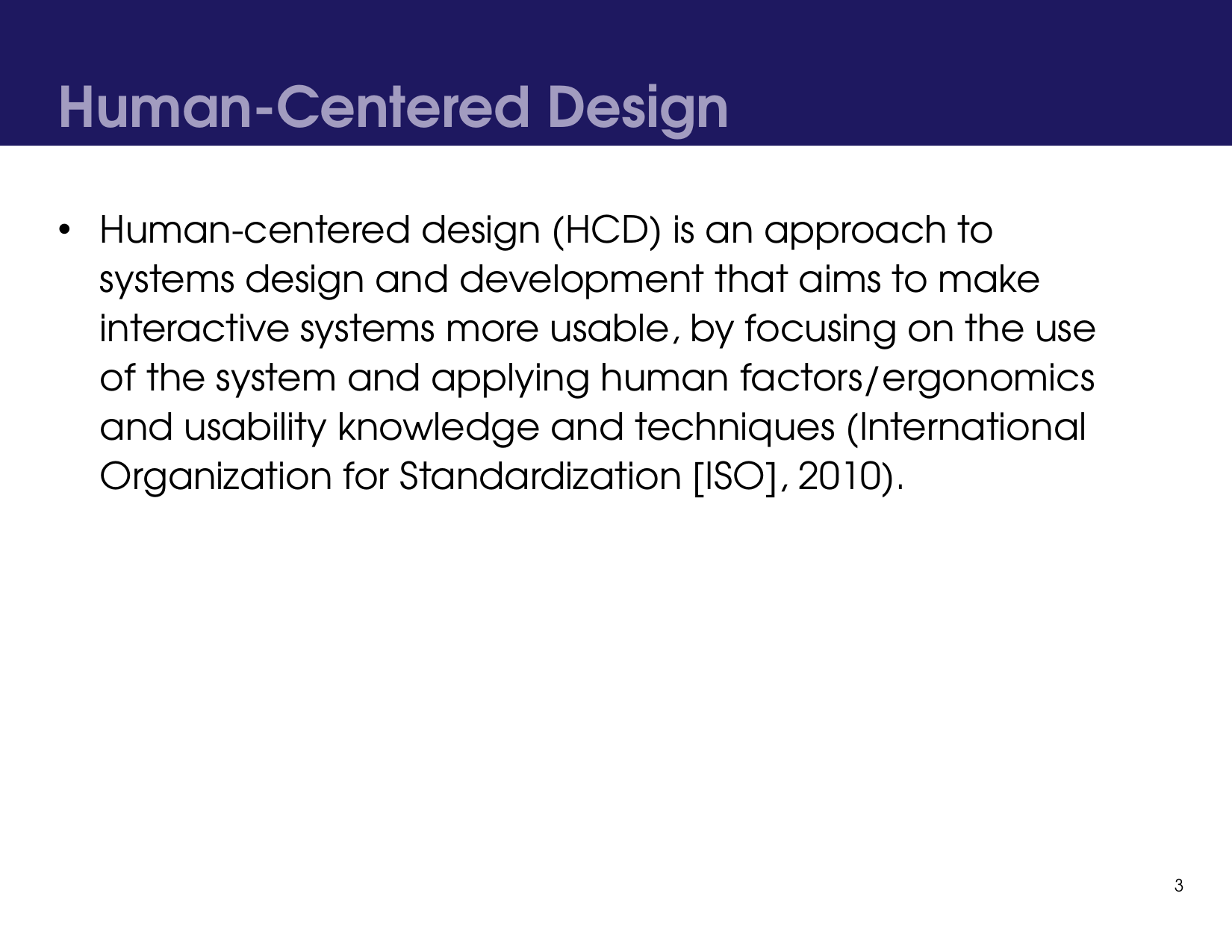

# Human-Centered Design
Human-centered design (HCD) is an approach to systems design and development that aims to make interactive systems more usable, by focusing on the use of the system and applying human factors/ergonomics and usability knowledge and techniques (International Organization for Standardization [ISO], 2010).

3